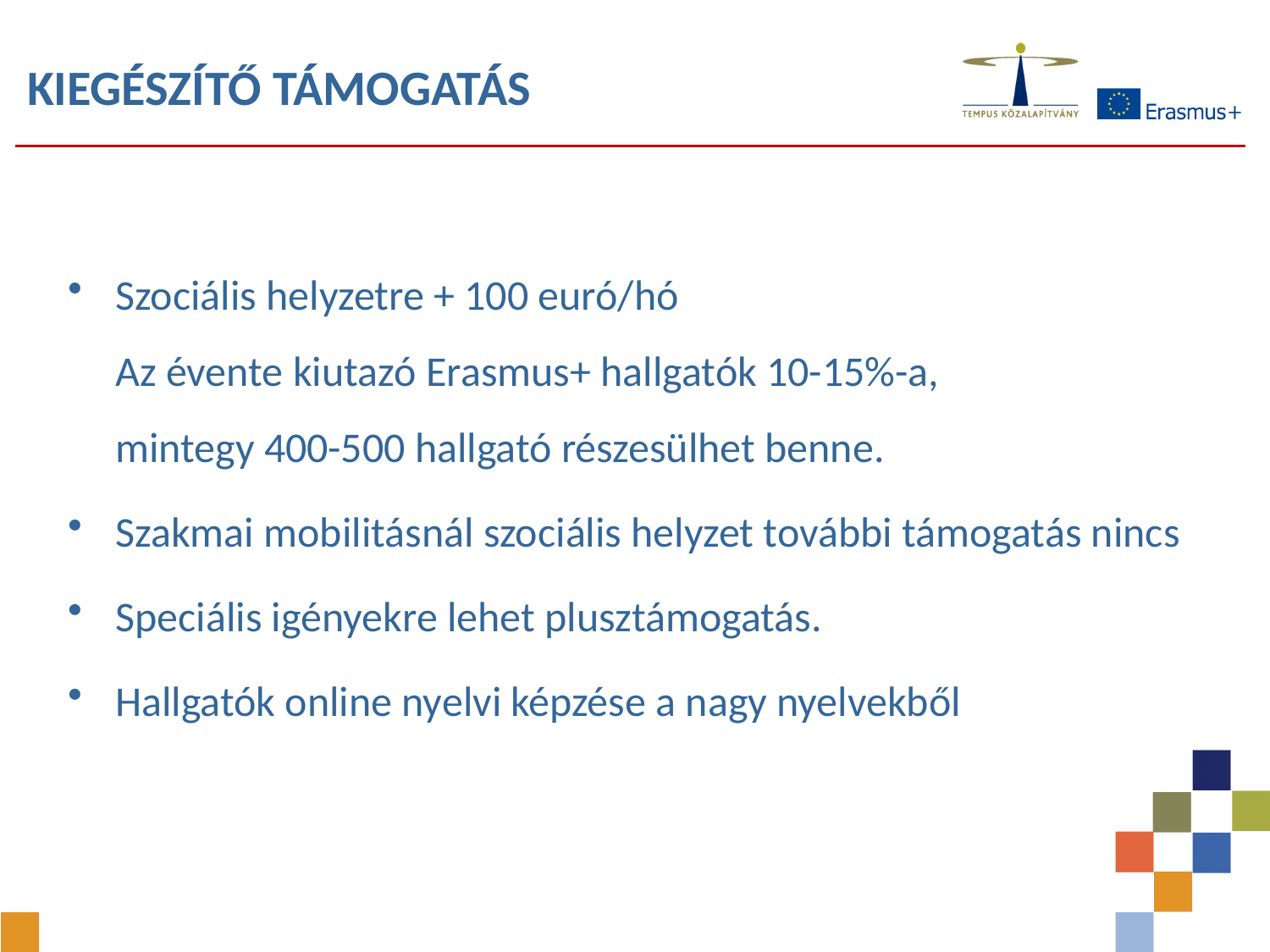

KIEGÉSZÍTŐ TÁMOGATÁS
Szociális helyzetre + 100 euró/hó
Az évente kiutazó Erasmus+ hallgatók 10-15%-a,
mintegy 400-500 hallgató részesülhet benne.
Szakmai mobilitásnál szociális helyzet további támogatás nincs
Speciális igényekre lehet plusztámogatás.
Hallgatók online nyelvi képzése a nagy nyelvekből